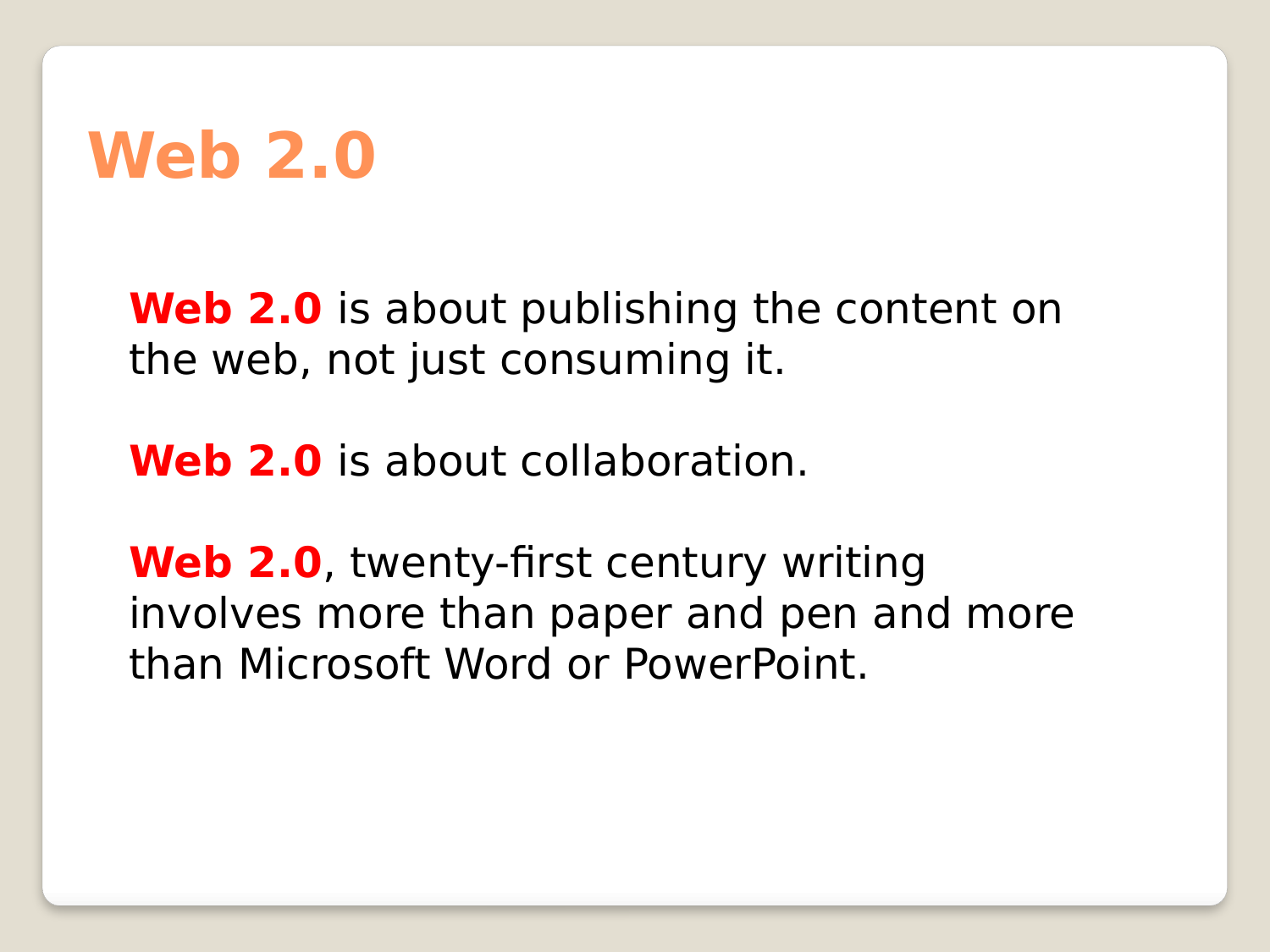

Web 2.0
Web 2.0 is about publishing the content on the web, not just consuming it.

Web 2.0 is about collaboration.

Web 2.0, twenty-first century writing involves more than paper and pen and more than Microsoft Word or PowerPoint.